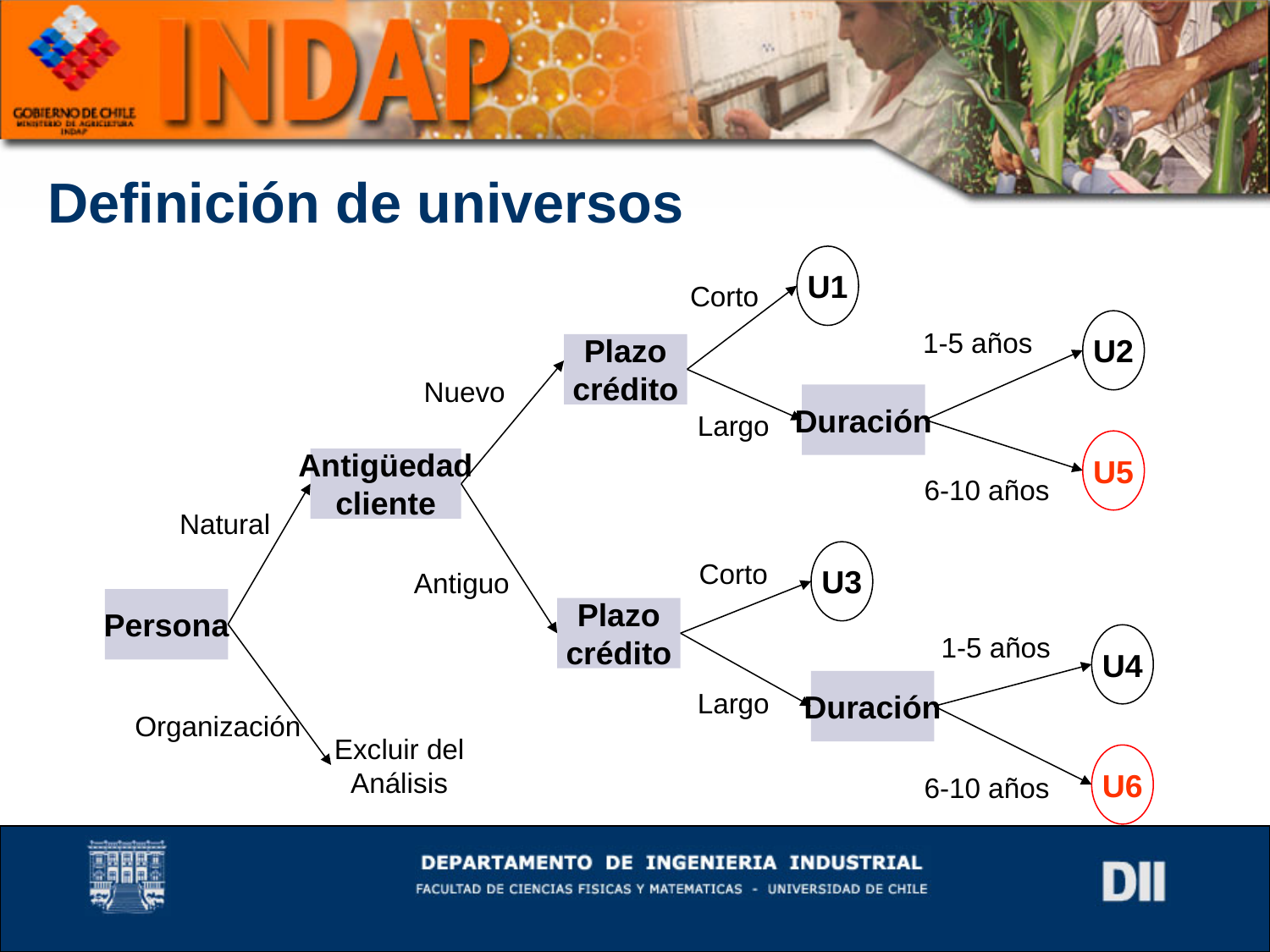

# Definición de universos
U1
Corto
U2
1-5 años
Plazo
crédito
Nuevo
Duración
Largo
U5
Antigüedad
cliente
6-10 años
Natural
U3
Corto
Antiguo
Persona
Plazo
crédito
U4
1-5 años
Duración
Largo
Organización
Excluir del
Análisis
U6
6-10 años